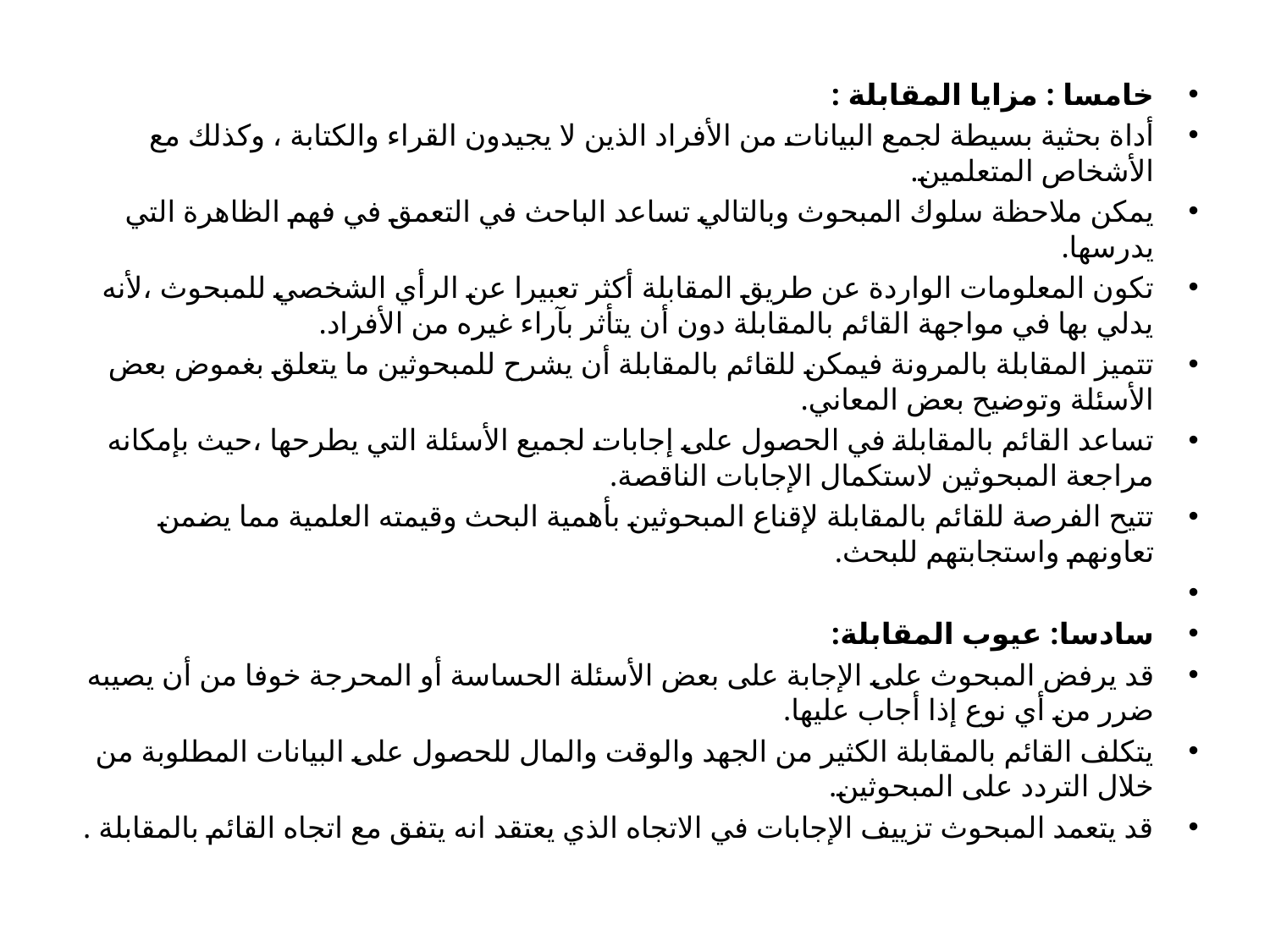

خامسا : مزايا المقابلة :
أداة بحثية بسيطة لجمع البيانات من الأفراد الذين لا يجيدون القراء والكتابة ، وكذلك مع الأشخاص المتعلمين.
يمكن ملاحظة سلوك المبحوث وبالتالي تساعد الباحث في التعمق في فهم الظاهرة التي يدرسها.
تكون المعلومات الواردة عن طريق المقابلة أكثر تعبيرا عن الرأي الشخصي للمبحوث ،لأنه يدلي بها في مواجهة القائم بالمقابلة دون أن يتأثر بآراء غيره من الأفراد.
تتميز المقابلة بالمرونة فيمكن للقائم بالمقابلة أن يشرح للمبحوثين ما يتعلق بغموض بعض الأسئلة وتوضيح بعض المعاني.
تساعد القائم بالمقابلة في الحصول على إجابات لجميع الأسئلة التي يطرحها ،حيث بإمكانه مراجعة المبحوثين لاستكمال الإجابات الناقصة.
تتيح الفرصة للقائم بالمقابلة لإقناع المبحوثين بأهمية البحث وقيمته العلمية مما يضمن تعاونهم واستجابتهم للبحث.

سادسا: عيوب المقابلة:
قد يرفض المبحوث على الإجابة على بعض الأسئلة الحساسة أو المحرجة خوفا من أن يصيبه ضرر من أي نوع إذا أجاب عليها.
يتكلف القائم بالمقابلة الكثير من الجهد والوقت والمال للحصول على البيانات المطلوبة من خلال التردد على المبحوثين.
قد يتعمد المبحوث تزييف الإجابات في الاتجاه الذي يعتقد انه يتفق مع اتجاه القائم بالمقابلة .